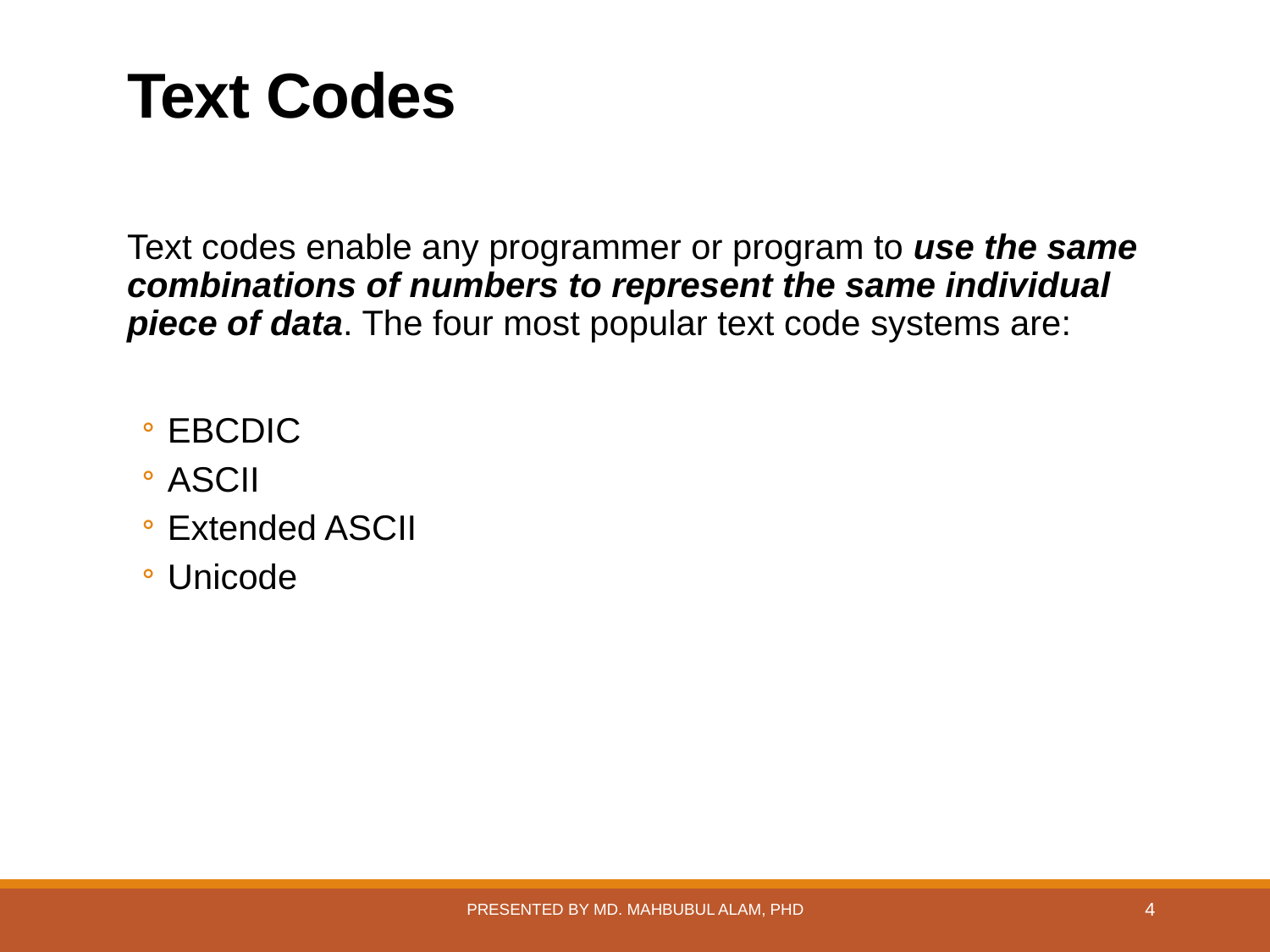

# Text Codes
Text codes enable any programmer or program to use the same combinations of numbers to represent the same individual piece of data. The four most popular text code systems are:

EBCDIC
ASCII
Extended ASCII
Unicode
Presented by Md. Mahbubul Alam, PhD
4